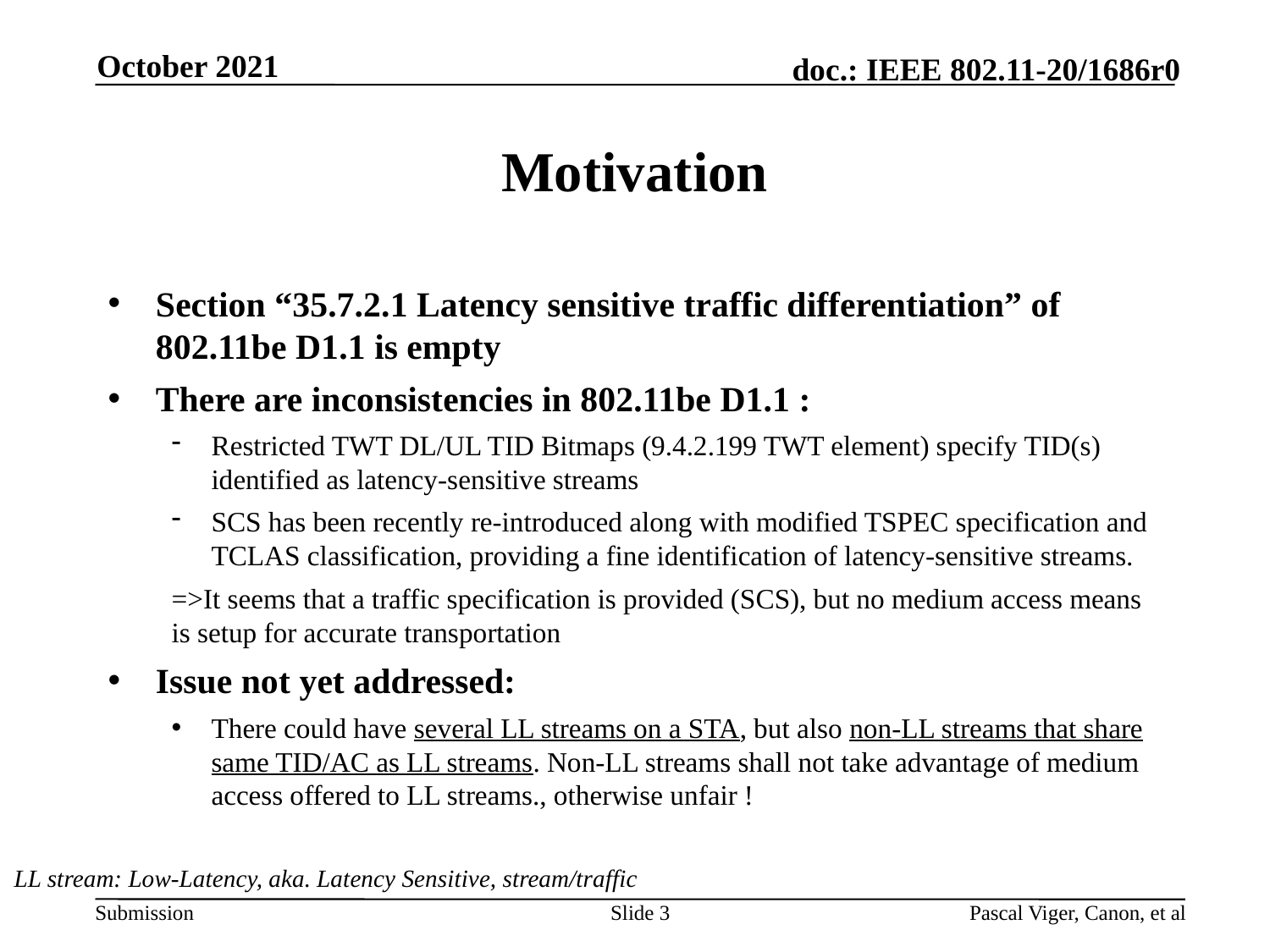

October 2021
# Motivation
Section “35.7.2.1 Latency sensitive traffic differentiation” of 802.11be D1.1 is empty
There are inconsistencies in 802.11be D1.1 :
Restricted TWT DL/UL TID Bitmaps (9.4.2.199 TWT element) specify TID(s) identified as latency-sensitive streams
SCS has been recently re-introduced along with modified TSPEC specification and TCLAS classification, providing a fine identification of latency-sensitive streams.
=>It seems that a traffic specification is provided (SCS), but no medium access means is setup for accurate transportation
Issue not yet addressed:
There could have several LL streams on a STA, but also non-LL streams that share same TID/AC as LL streams. Non-LL streams shall not take advantage of medium access offered to LL streams., otherwise unfair !
LL stream: Low-Latency, aka. Latency Sensitive, stream/traffic
Slide 3
Pascal Viger, Canon, et al